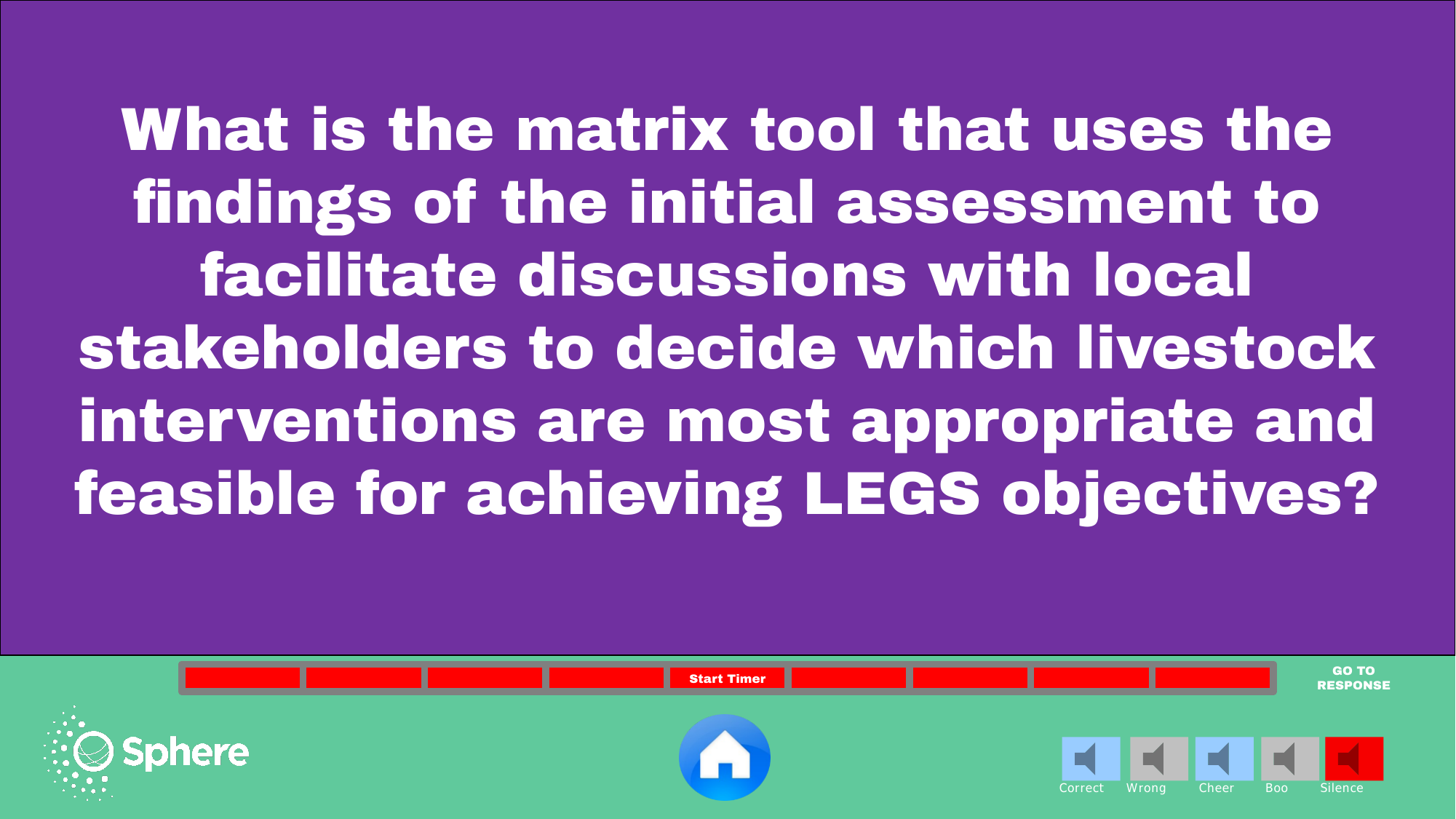

What is the matrix tool that uses the findings of the initial assessment to facilitate discussions with local stakeholders to decide which livestock interventions are most appropriate and feasible for achieving LEGS objectives?